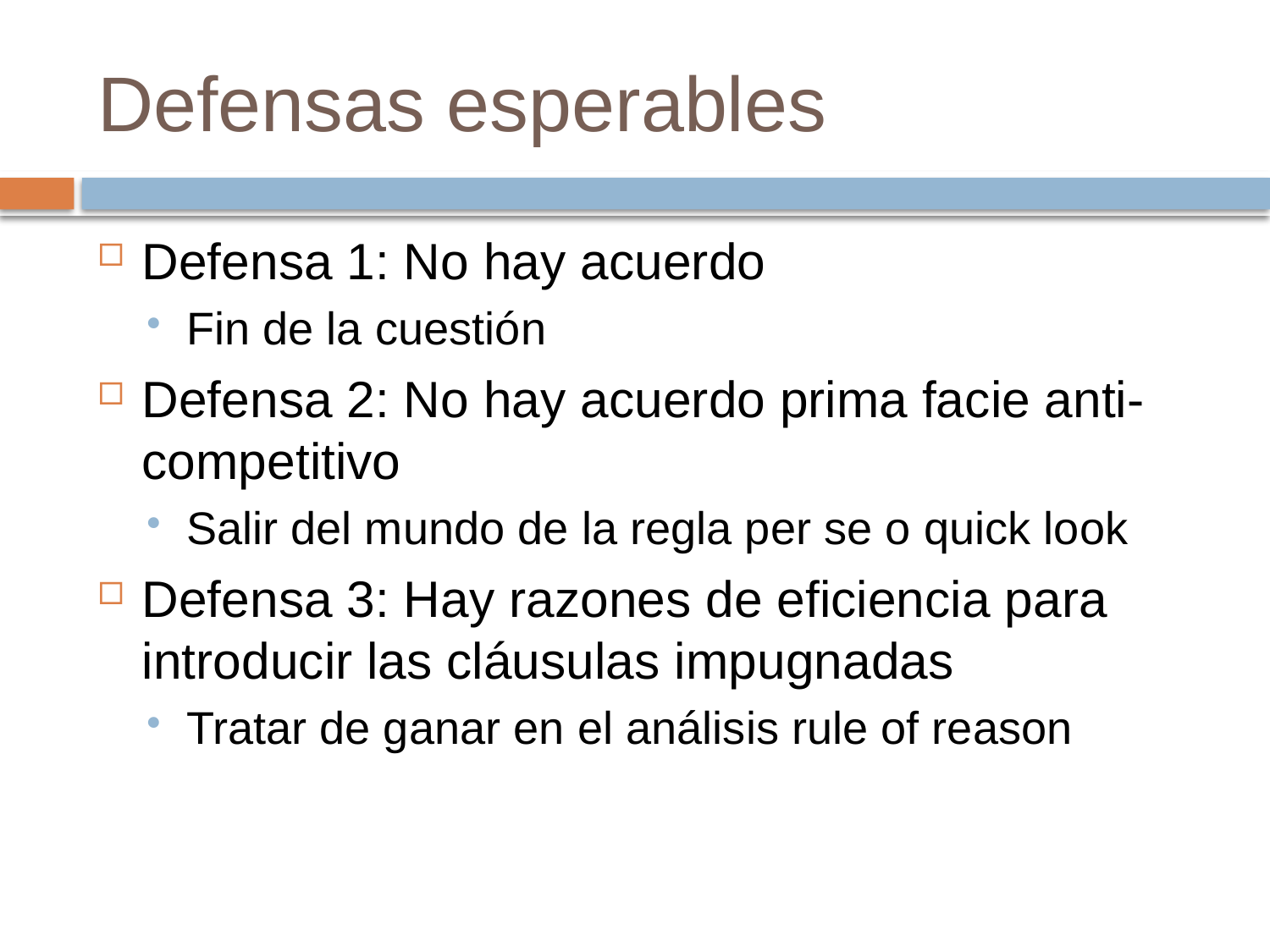

# Defensas esperables
Defensa 1: No hay acuerdo
Fin de la cuestión
Defensa 2: No hay acuerdo prima facie anti-competitivo
Salir del mundo de la regla per se o quick look
Defensa 3: Hay razones de eficiencia para introducir las cláusulas impugnadas
Tratar de ganar en el análisis rule of reason